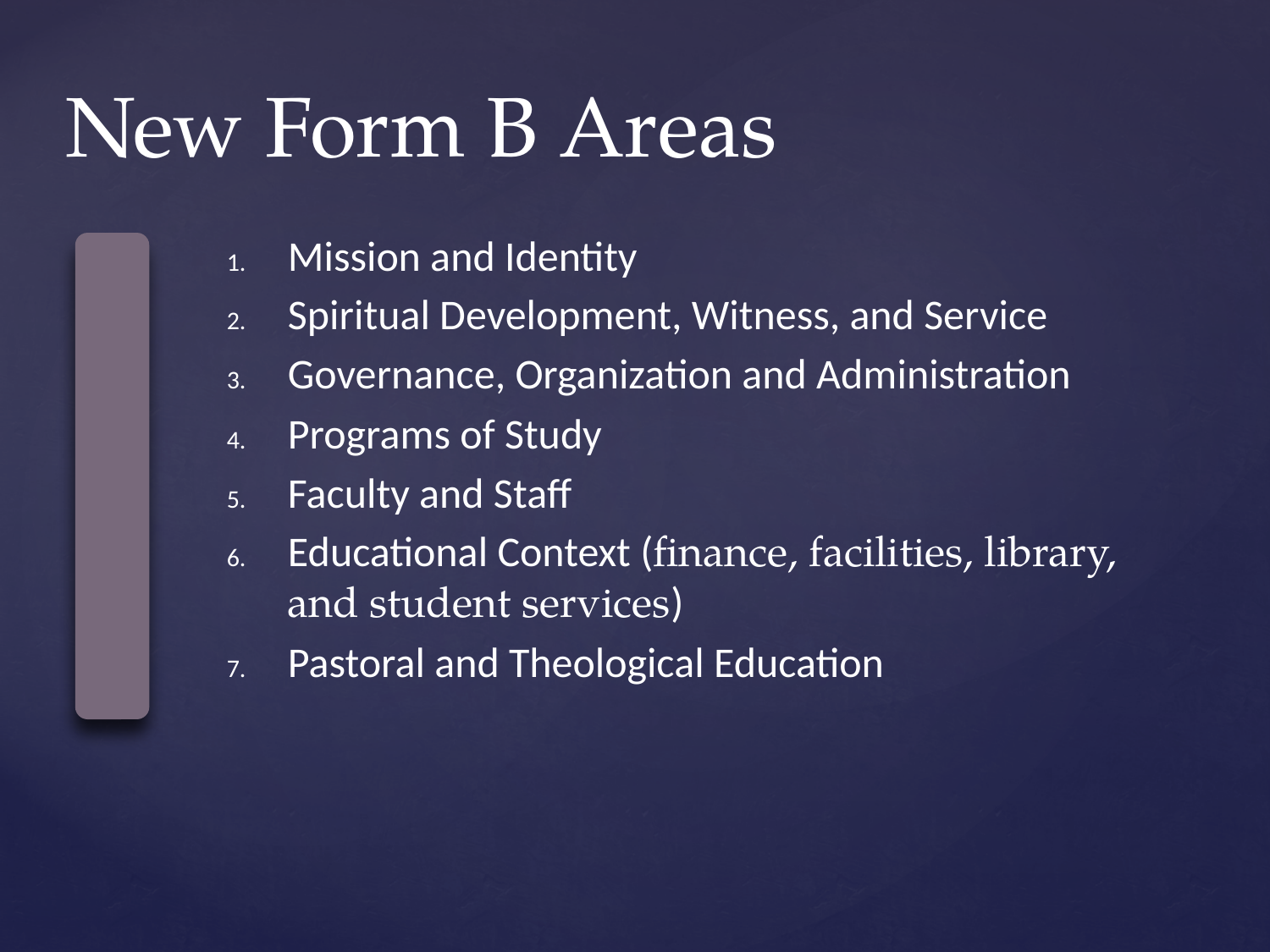

# New Form B Areas
Mission and Identity
Spiritual Development, Witness, and Service
Governance, Organization and Administration
Programs of Study
Faculty and Staff
Educational Context (finance, facilities, library, and student services)
Pastoral and Theological Education